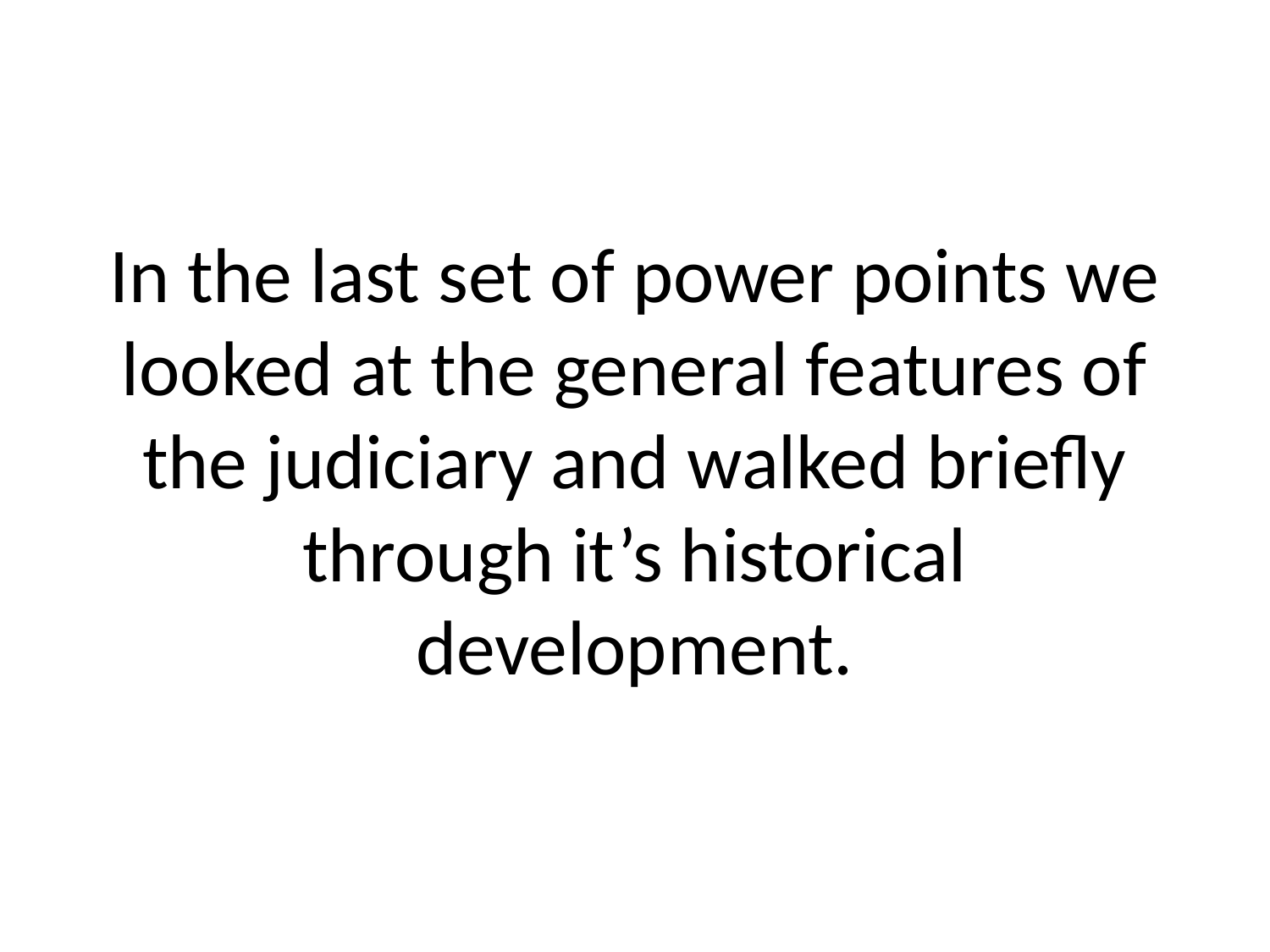

# In the last set of power points we looked at the general features of the judiciary and walked briefly through it’s historical development.